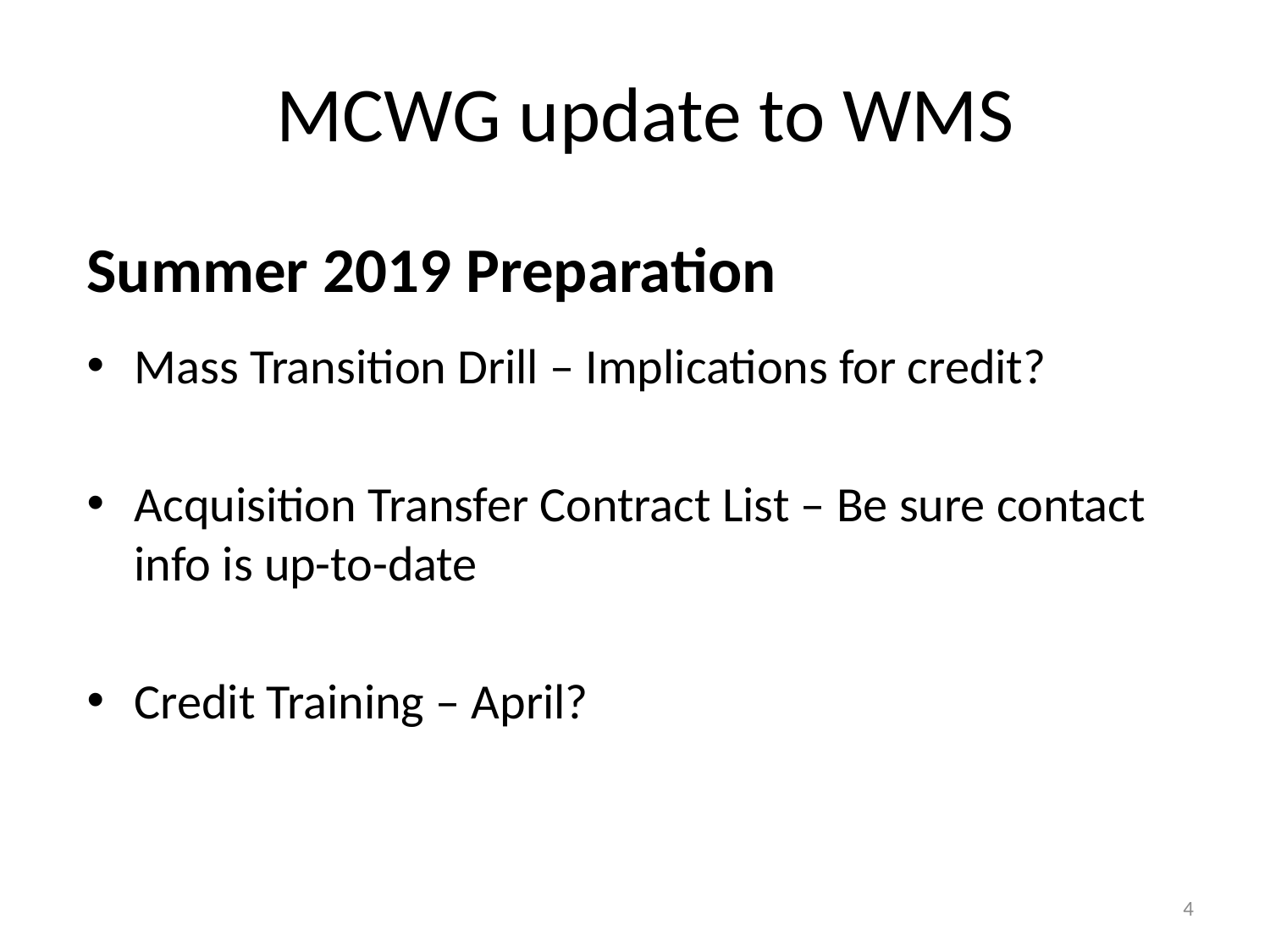

# MCWG update to WMS
Summer 2019 Preparation

Mass Transition Drill – Implications for credit?

Acquisition Transfer Contract List – Be sure contact info is up-to-date

Credit Training – April?
4